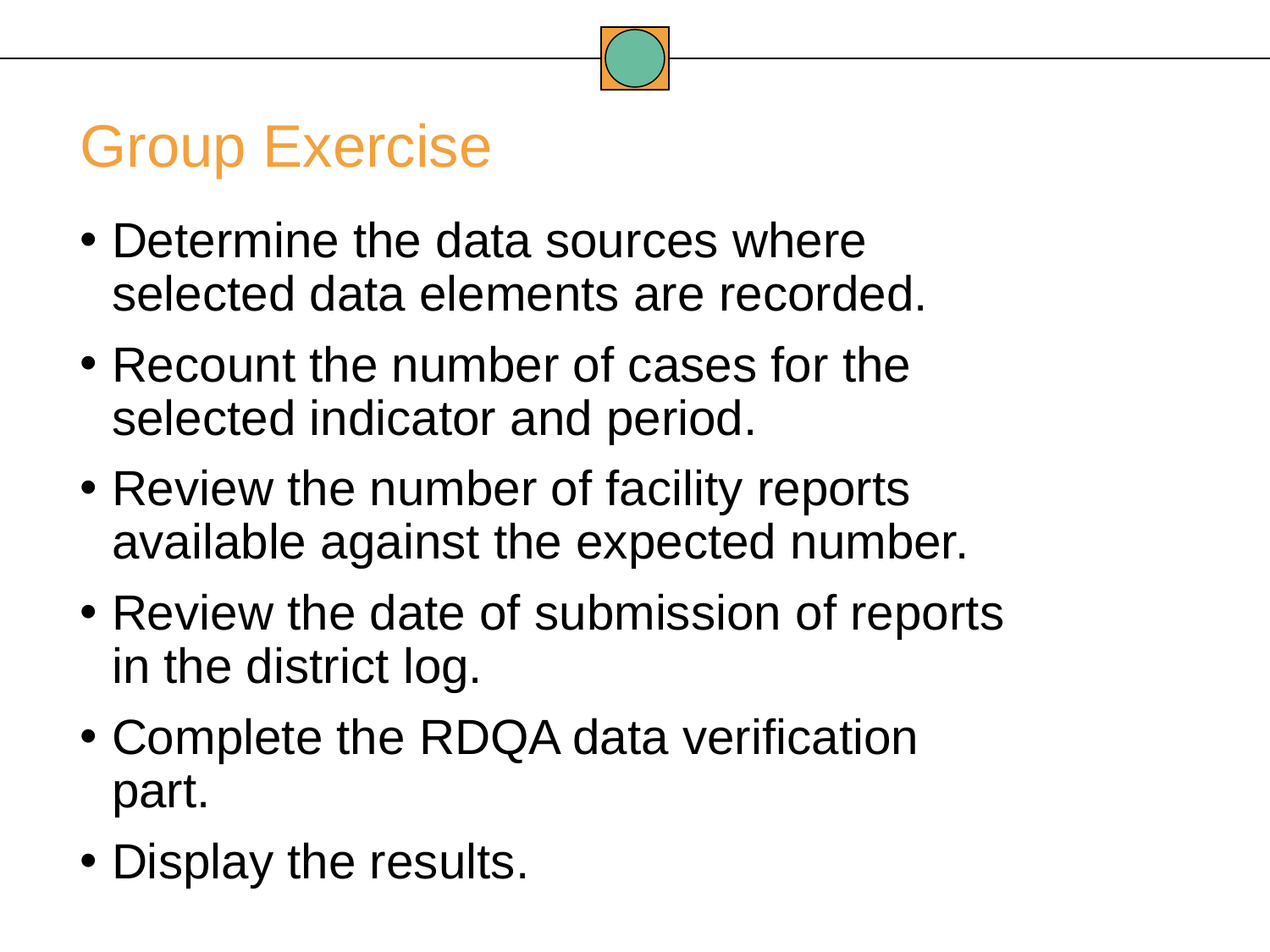

Group Exercise
Determine the data sources where selected data elements are recorded.
Recount the number of cases for the selected indicator and period.
Review the number of facility reports available against the expected number.
Review the date of submission of reports in the district log.
Complete the RDQA data verification part.
Display the results.